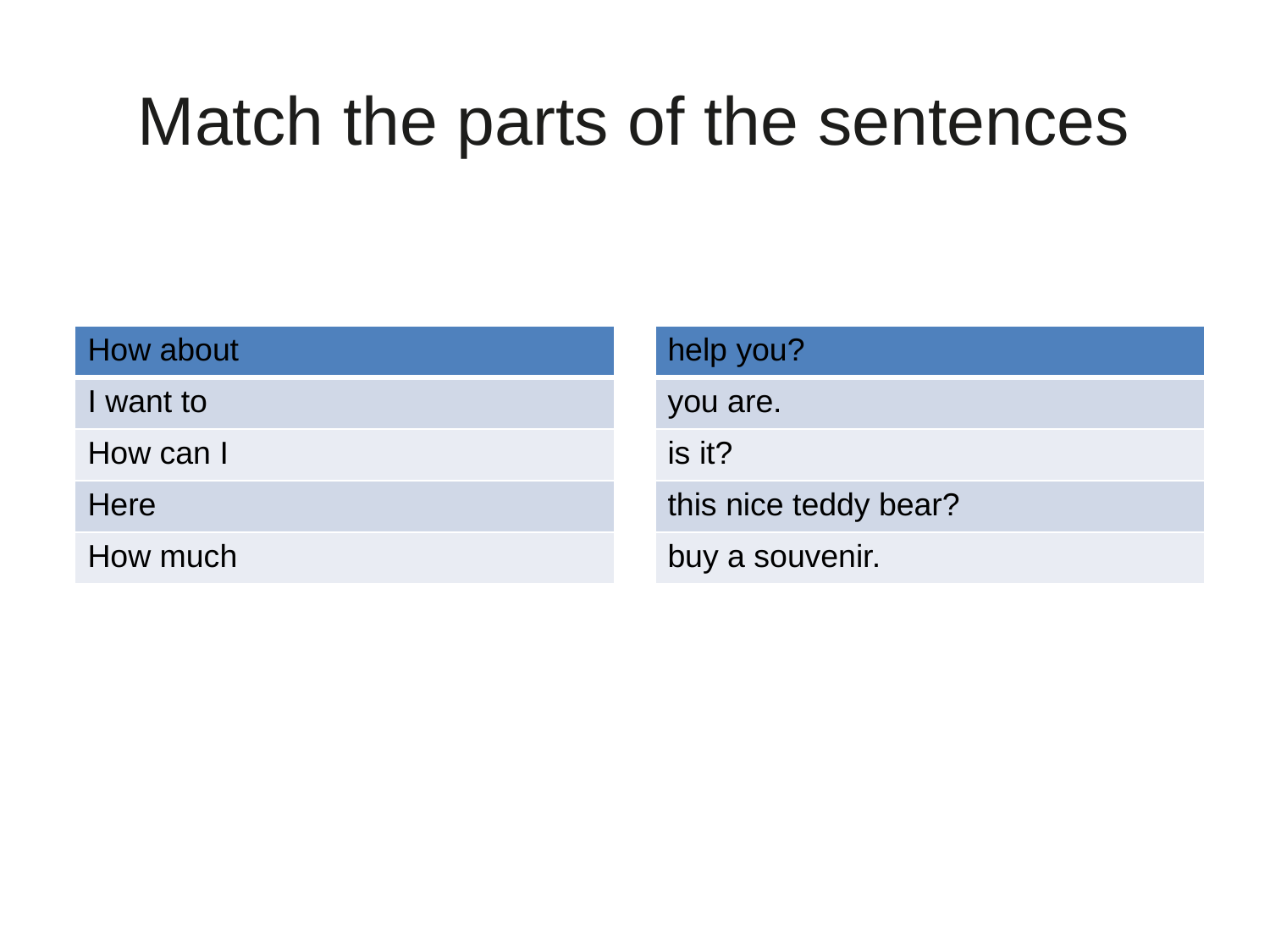

# Match the parts of the sentences

| How about |
| --- |
| I want to |
| How can I |
| Here |
| How much |
| help you? |
| --- |
| you are. |
| is it? |
| this nice teddy bear? |
| buy a souvenir. |